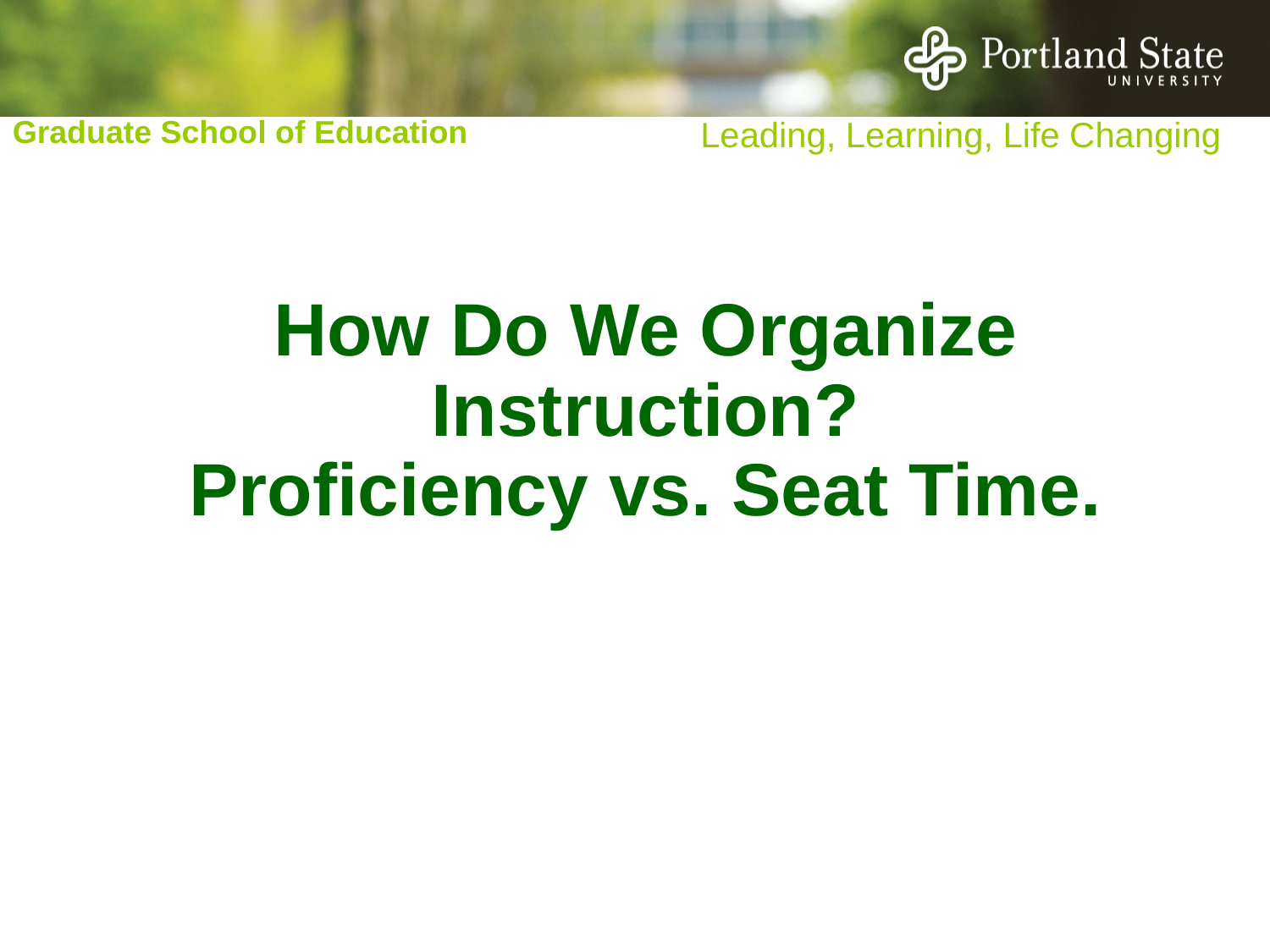

How Do We Organize Instruction?
 Proficiency vs. Seat Time.